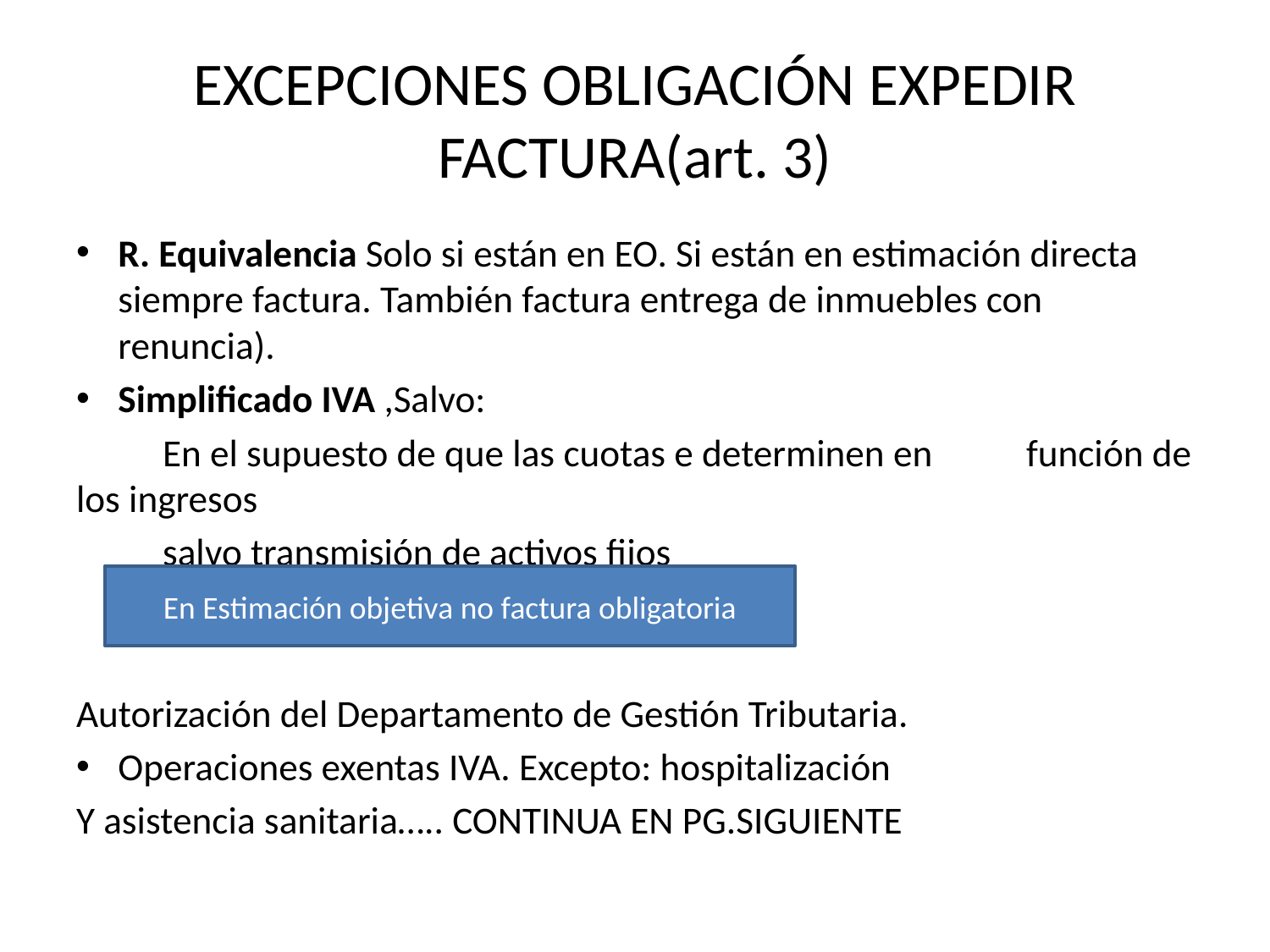

# EXCEPCIONES OBLIGACIÓN EXPEDIR FACTURA(art. 3)
R. Equivalencia Solo si están en EO. Si están en estimación directa siempre factura. También factura entrega de inmuebles con renuncia).
Simplificado IVA ,Salvo:
	En el supuesto de que las cuotas e determinen en 	función de los ingresos
	salvo transmisión de activos fijos

Autorización del Departamento de Gestión Tributaria.
Operaciones exentas IVA. Excepto: hospitalización
Y asistencia sanitaria….. CONTINUA EN PG.SIGUIENTE
En Estimación objetiva no factura obligatoria